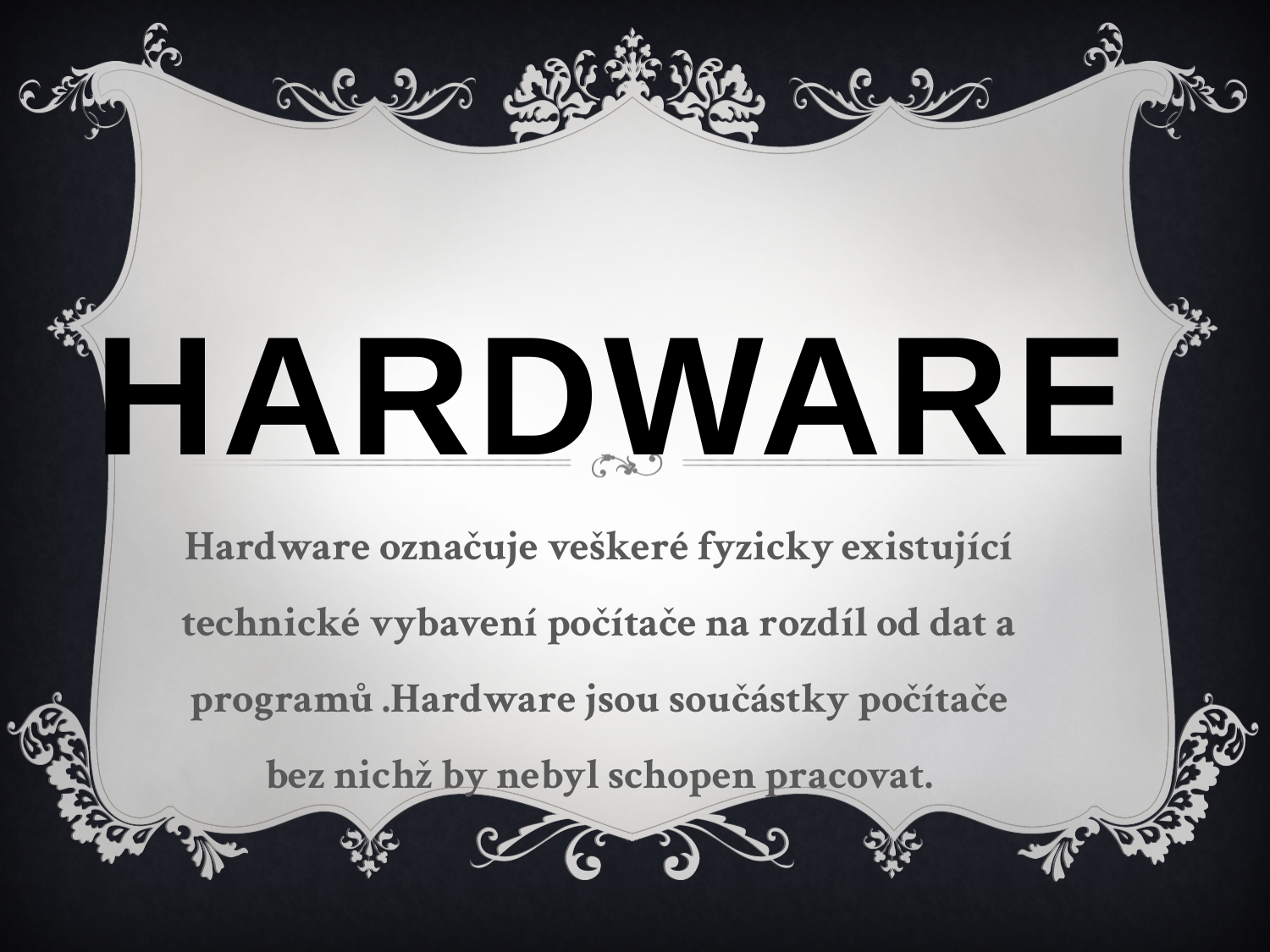

# Hardware
Hardware označuje veškeré fyzicky existující technické vybavení počítače na rozdíl od dat a programů .Hardware jsou součástky počítače bez nichž by nebyl schopen pracovat.